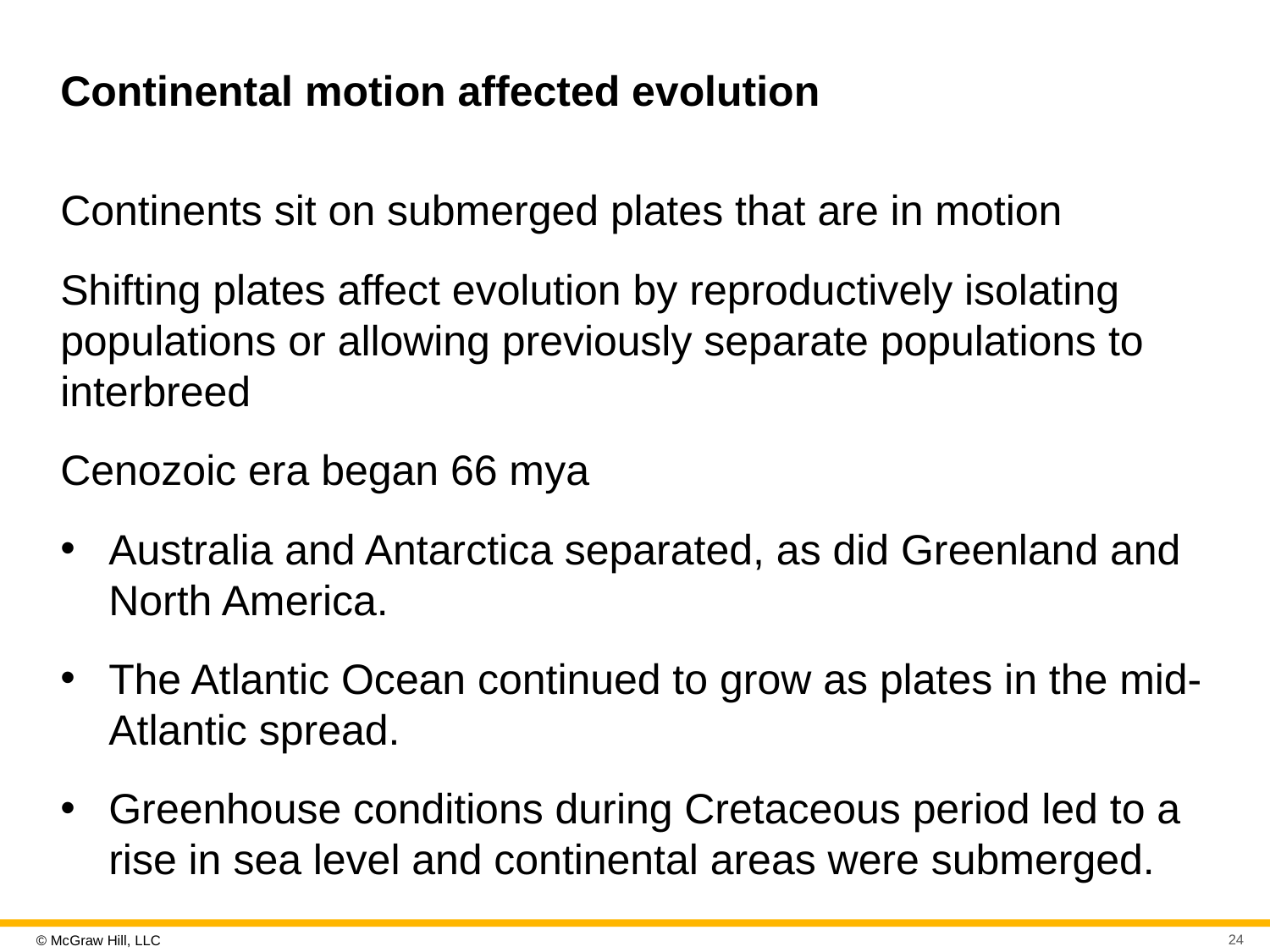

# Continental motion affected evolution
Continents sit on submerged plates that are in motion
Shifting plates affect evolution by reproductively isolating populations or allowing previously separate populations to interbreed
Cenozoic era began 66 mya
Australia and Antarctica separated, as did Greenland and North America.
The Atlantic Ocean continued to grow as plates in the mid-Atlantic spread.
Greenhouse conditions during Cretaceous period led to a rise in sea level and continental areas were submerged.
24